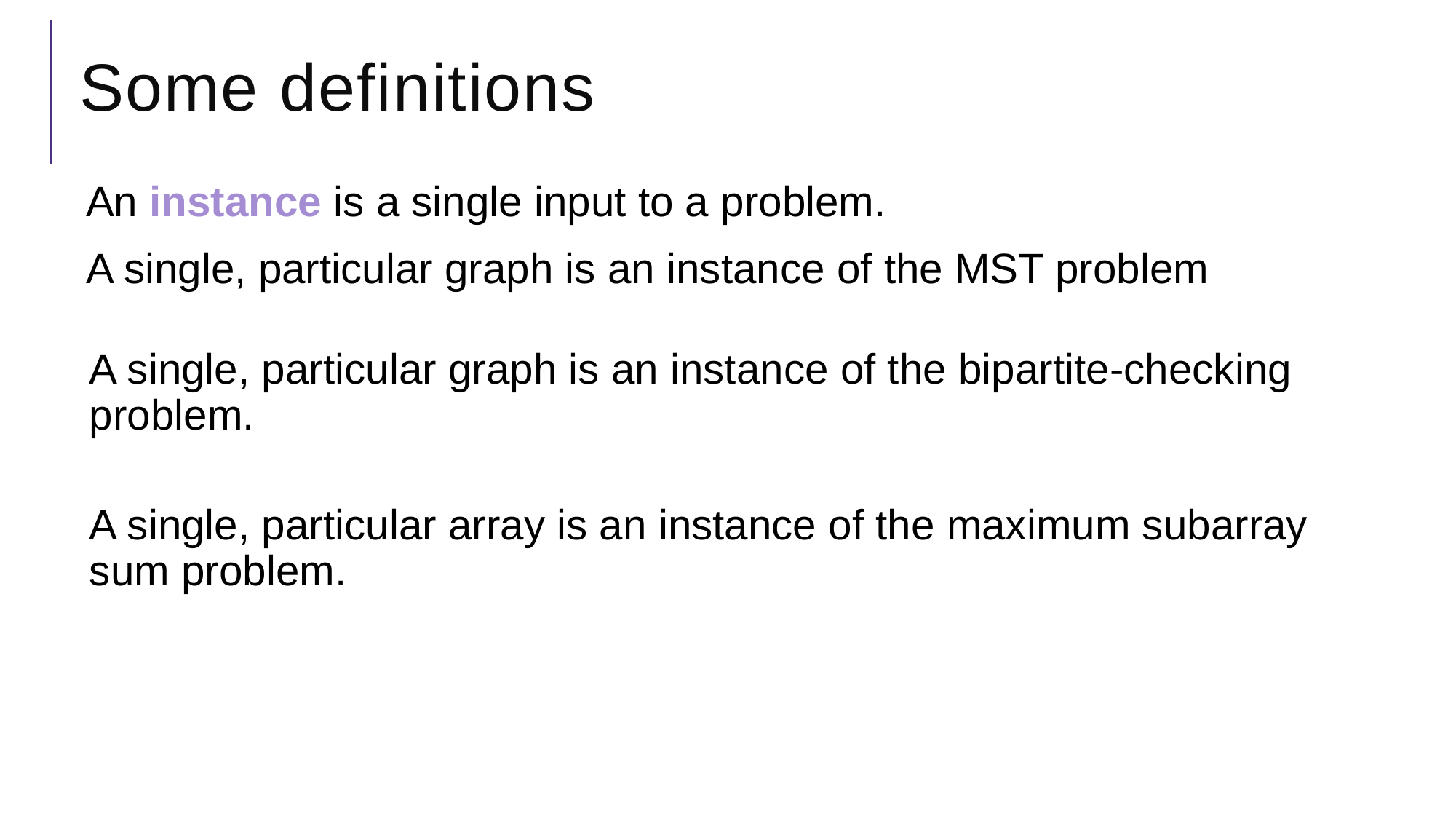

# Some definitions
An instance is a single input to a problem.
A single, particular graph is an instance of the MST problem

A single, particular graph is an instance of the bipartite-checking problem.

A single, particular array is an instance of the maximum subarray sum problem.